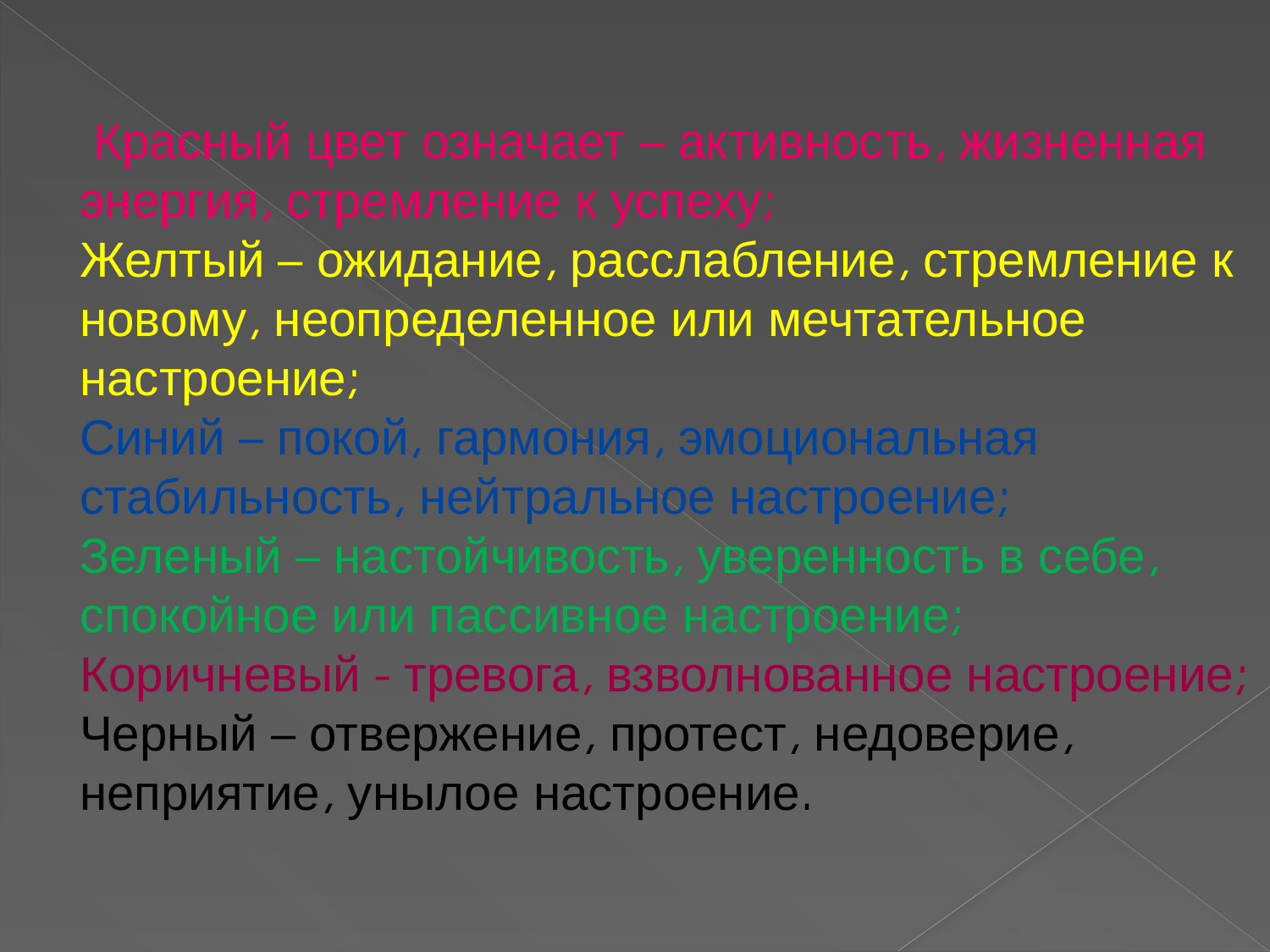

# Красный цвет означает – активность, жизненная энергия, стремление к успеху; Желтый – ожидание, расслабление, стремление к новому, неопределенное или мечтательное настроение; Синий – покой, гармония, эмоциональная стабильность, нейтральное настроение; Зеленый – настойчивость, уверенность в себе, спокойное или пассивное настроение; Коричневый - тревога, взволнованное настроение; Черный – отвержение, протест, недоверие, неприятие, унылое настроение.